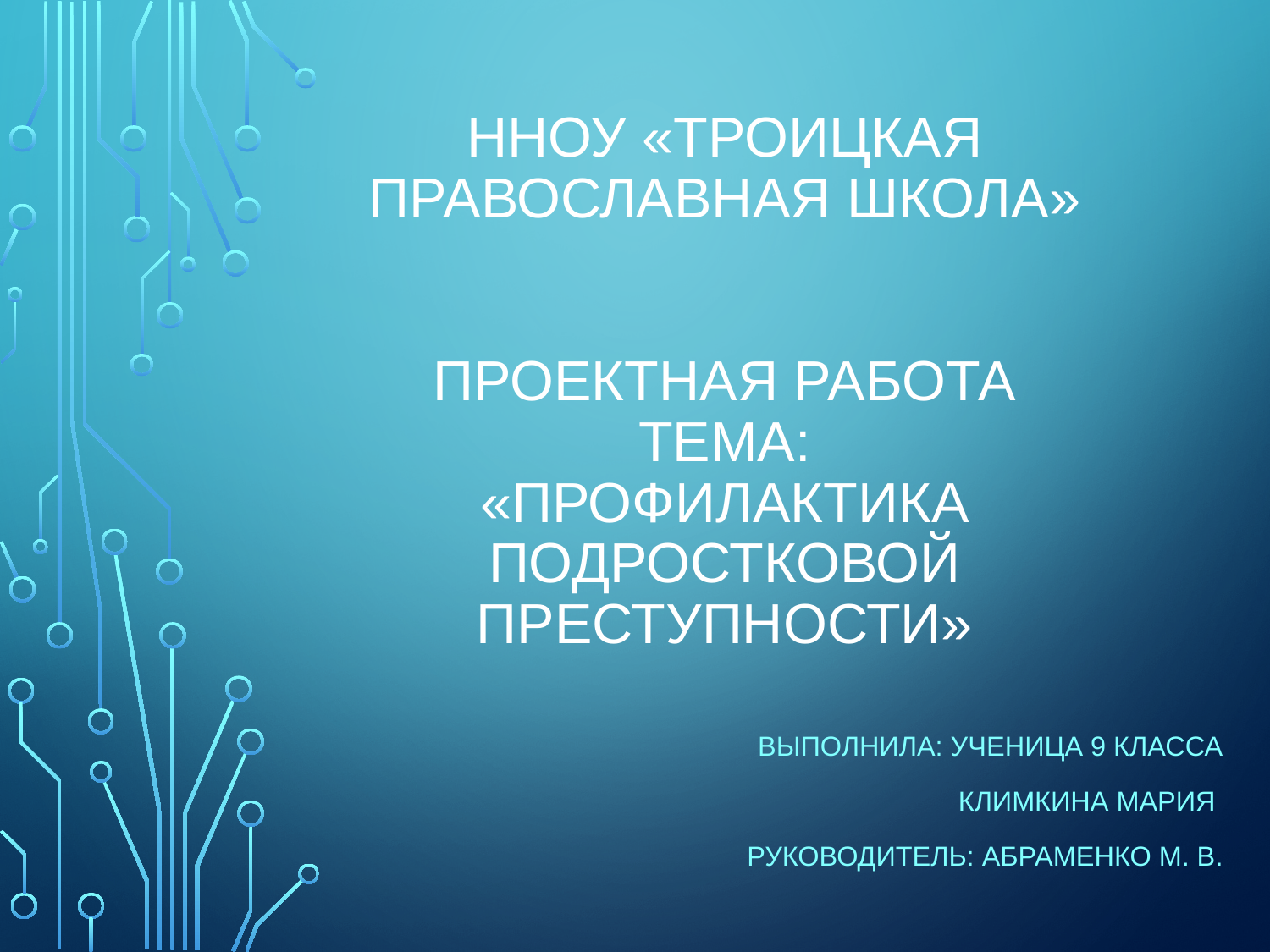

# ННОУ «ТРОИЦКАЯ ПРАВОСЛАВНАЯ ШКОЛА» Проектная работа Тема: «Профилактика подростковой преступности»
Выполнила: ученица 9 класса
 КЛИМКИНА МАРИЯ
Руководитель: Абраменко М. В.